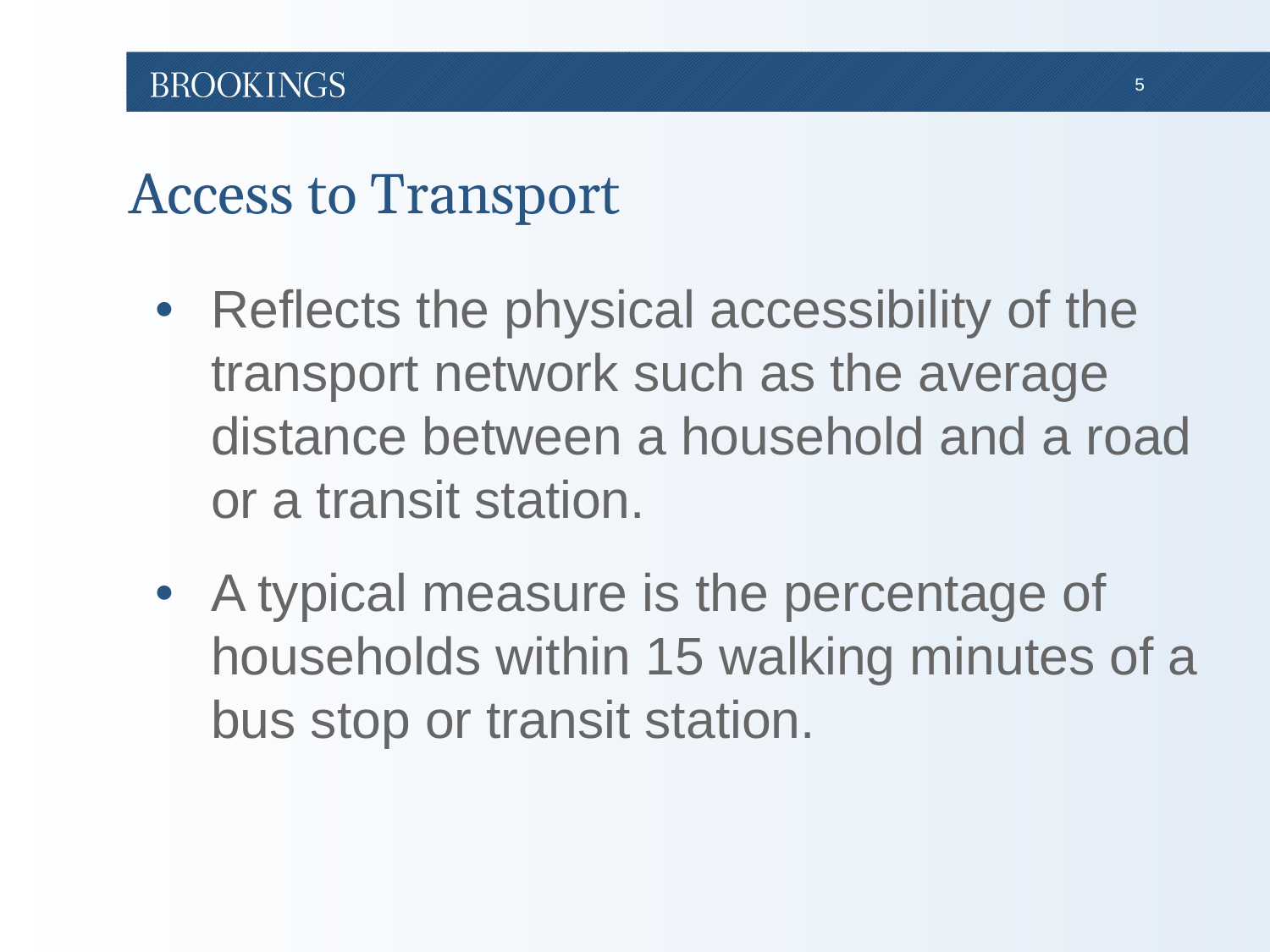

# Access to Transport
Reflects the physical accessibility of the transport network such as the average distance between a household and a road or a transit station.
A typical measure is the percentage of households within 15 walking minutes of a bus stop or transit station.